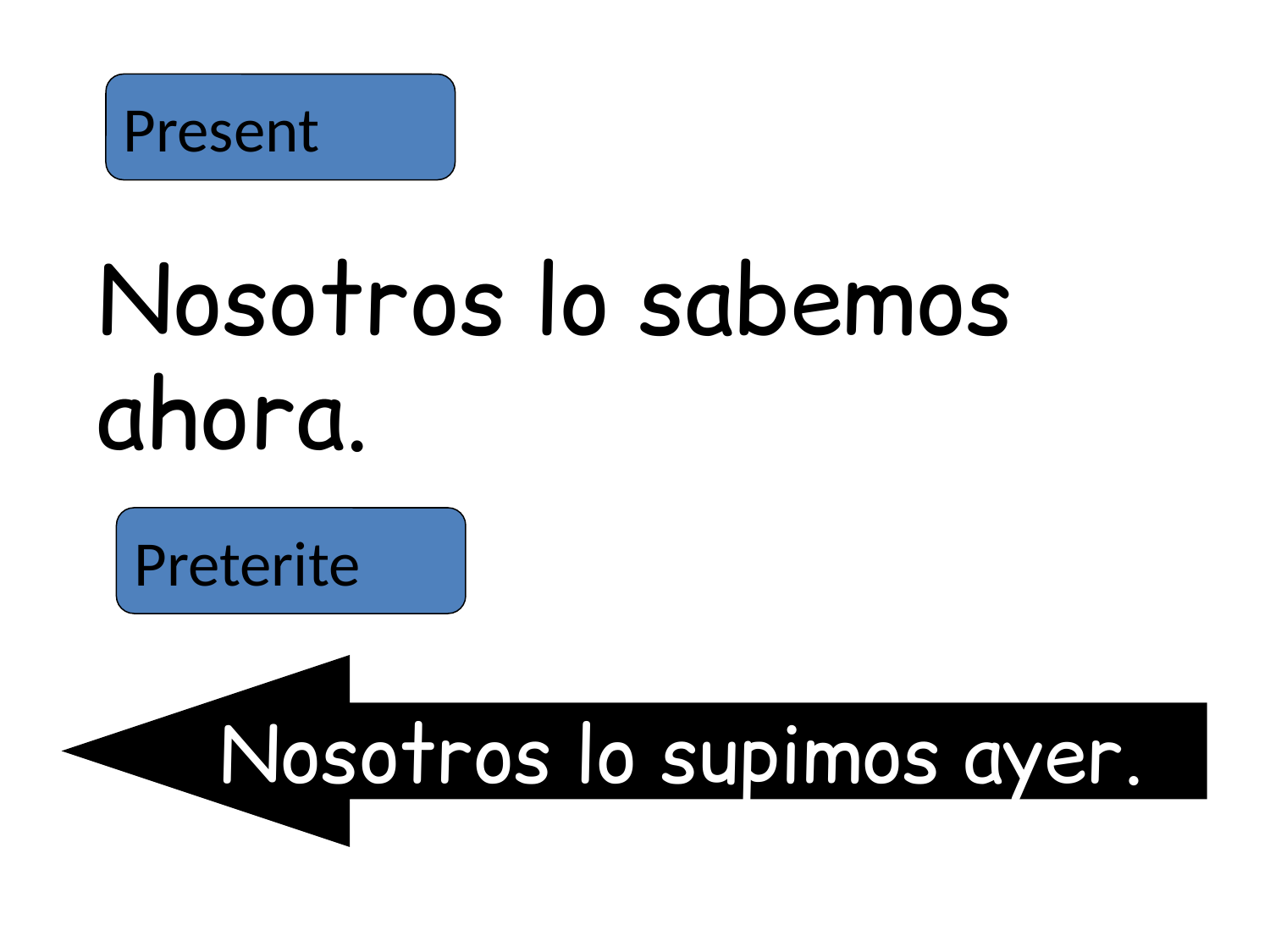

Present
Nosotros lo sabemos ahora.
Preterite
Nosotros lo supimos ayer.